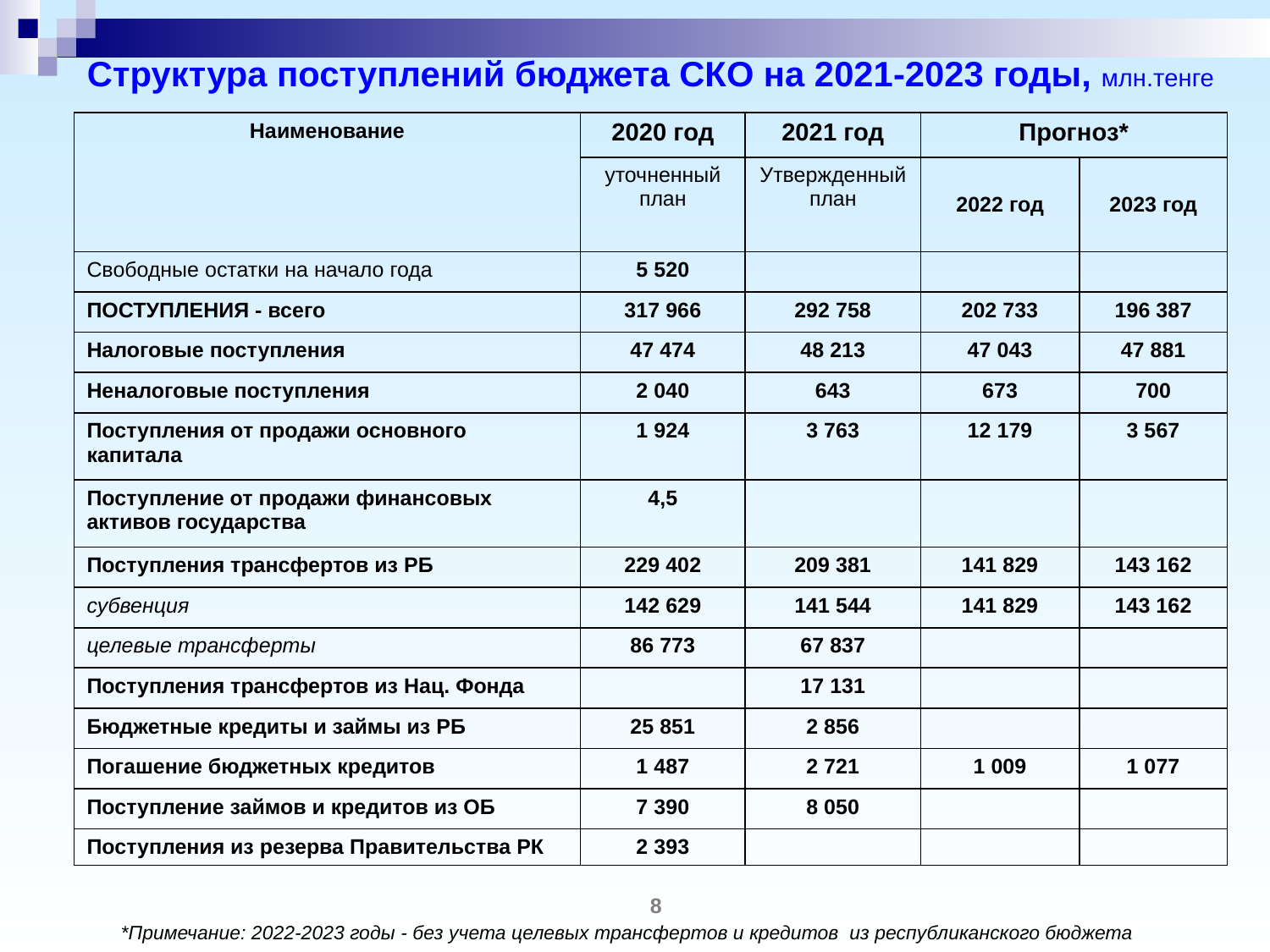

# Структура поступлений бюджета СКО на 2021-2023 годы, млн.тенге
| Наименование | 2020 год | 2021 год | Прогноз\* |  |
| --- | --- | --- | --- | --- |
|  | уточненный план | Утвержденный план | 2022 год | 2023 год |
| Свободные остатки на начало года | 5 520 |  |  |  |
| ПОСТУПЛЕНИЯ - всего | 317 966 | 292 758 | 202 733 | 196 387 |
| Налоговые поступления | 47 474 | 48 213 | 47 043 | 47 881 |
| Неналоговые поступления | 2 040 | 643 | 673 | 700 |
| Поступления от продажи основного капитала | 1 924 | 3 763 | 12 179 | 3 567 |
| Поступление от продажи финансовых активов государства | 4,5 |  |  |  |
| Поступления трансфертов из РБ | 229 402 | 209 381 | 141 829 | 143 162 |
| субвенция | 142 629 | 141 544 | 141 829 | 143 162 |
| целевые трансферты | 86 773 | 67 837 |  |  |
| Поступления трансфертов из Нац. Фонда |  | 17 131 |  |  |
| Бюджетные кредиты и займы из РБ | 25 851 | 2 856 |  |  |
| Погашение бюджетных кредитов | 1 487 | 2 721 | 1 009 | 1 077 |
| Поступление займов и кредитов из ОБ | 7 390 | 8 050 |  |  |
| Поступления из резерва Правительства РК | 2 393 |  |  |  |
8
*Примечание: 2022-2023 годы - без учета целевых трансфертов и кредитов  из республиканского бюджета